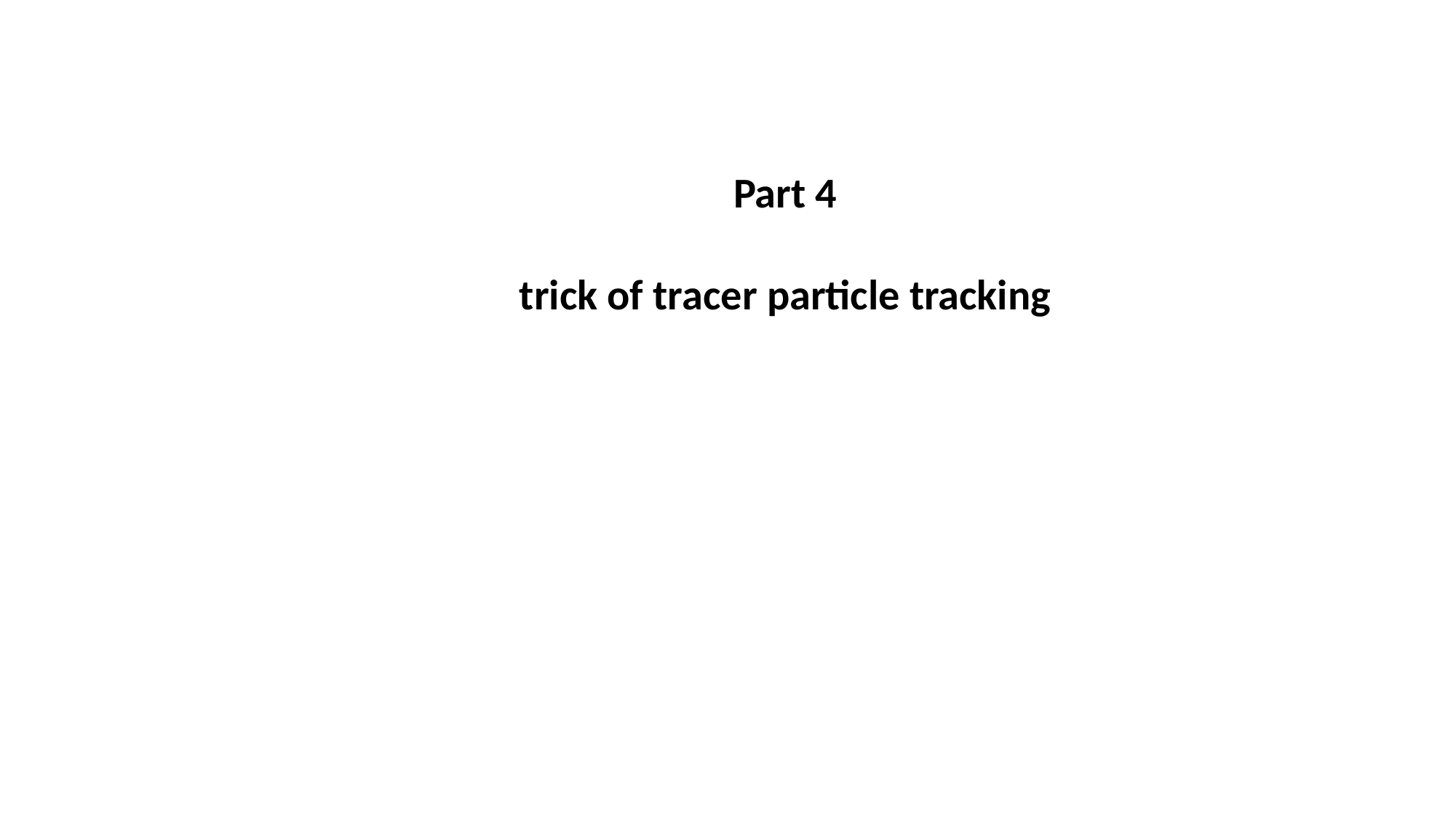

Part 4

trick of tracer particle tracking